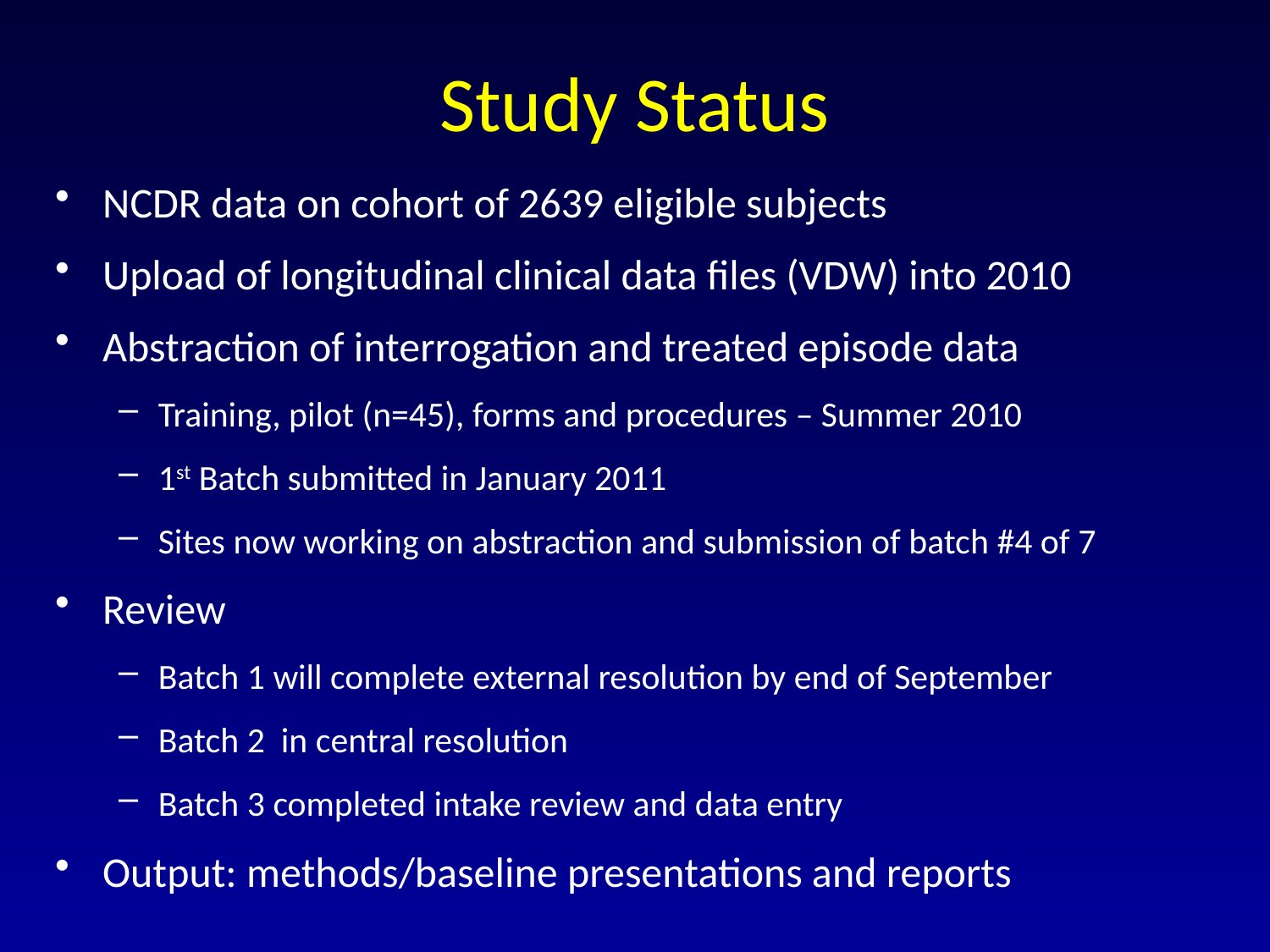

# Study Status
NCDR data on cohort of 2639 eligible subjects
Upload of longitudinal clinical data files (VDW) into 2010
Abstraction of interrogation and treated episode data
Training, pilot (n=45), forms and procedures – Summer 2010
1st Batch submitted in January 2011
Sites now working on abstraction and submission of batch #4 of 7
Review
Batch 1 will complete external resolution by end of September
Batch 2  in central resolution
Batch 3 completed intake review and data entry
Output: methods/baseline presentations and reports